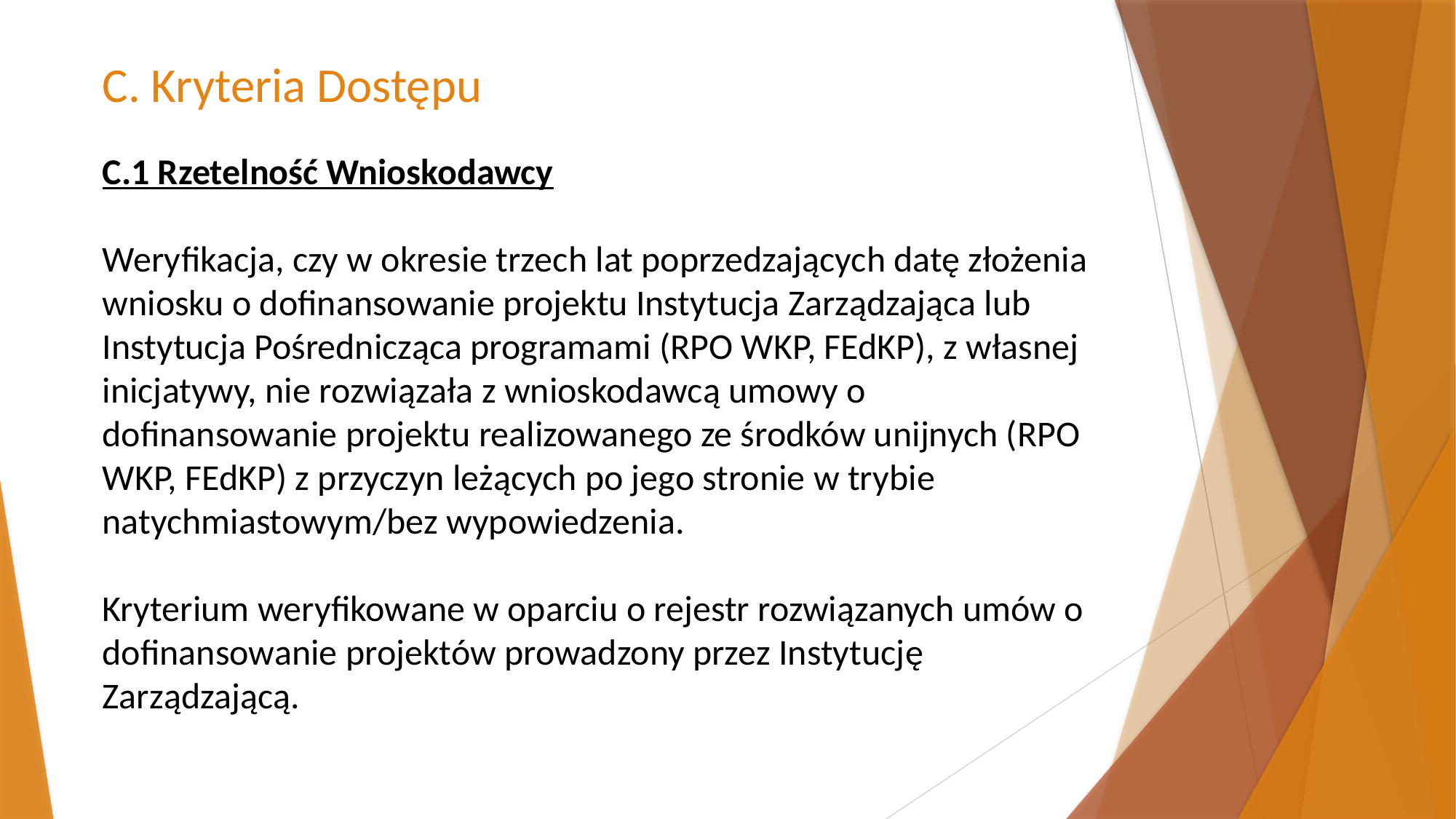

C. Kryteria Dostępu

C.1 Rzetelność Wnioskodawcy

Weryfikacja, czy w okresie trzech lat poprzedzających datę złożenia wniosku o dofinansowanie projektu Instytucja Zarządzająca lub Instytucja Pośrednicząca programami (RPO WKP, FEdKP), z własnej inicjatywy, nie rozwiązała z wnioskodawcą umowy o dofinansowanie projektu realizowanego ze środków unijnych (RPO WKP, FEdKP) z przyczyn leżących po jego stronie w trybie natychmiastowym/bez wypowiedzenia.

Kryterium weryfikowane w oparciu o rejestr rozwiązanych umów o dofinansowanie projektów prowadzony przez Instytucję Zarządzającą.